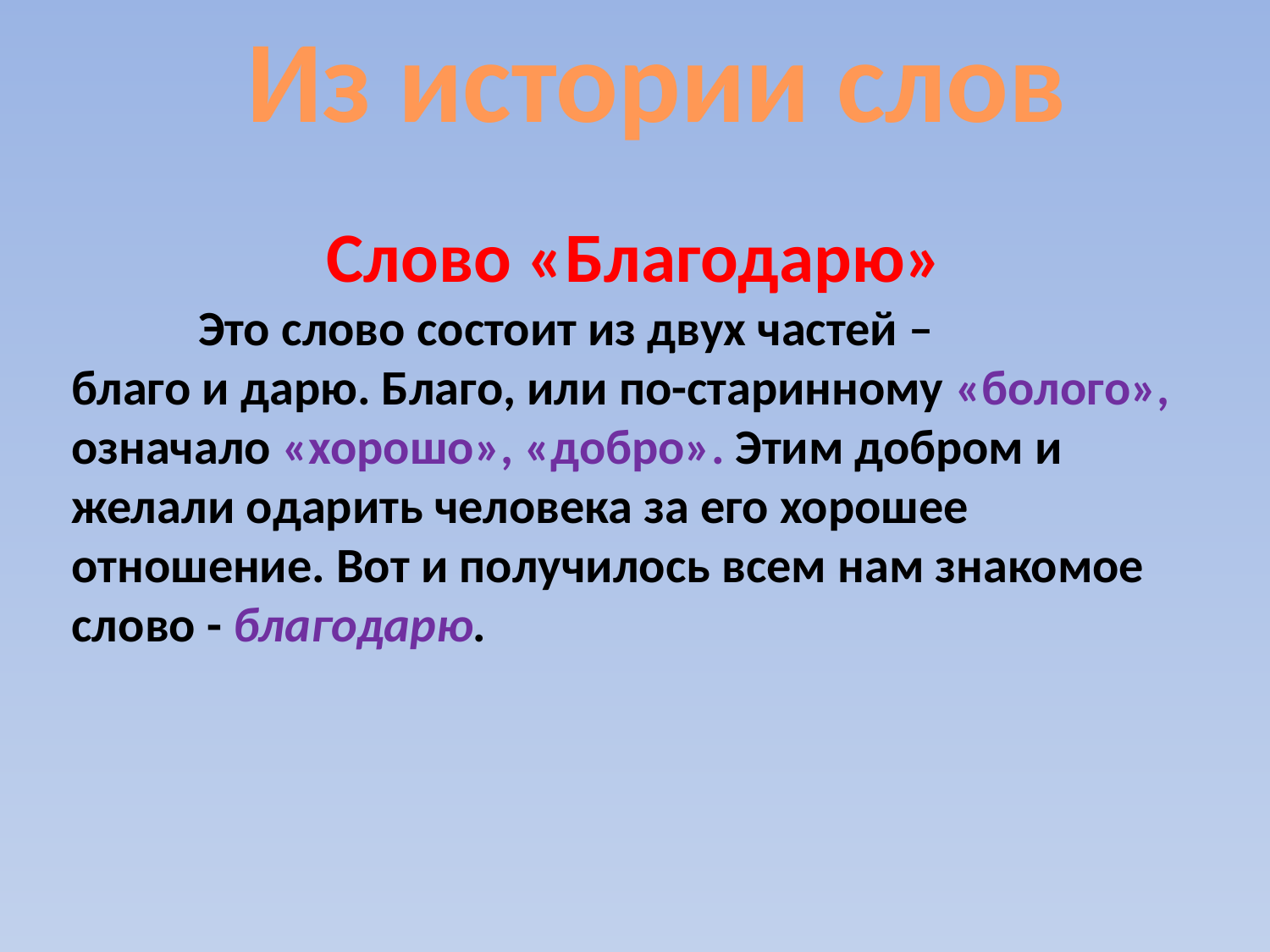

Из истории слов

Слово «Благодарю»
	Это слово состоит из двух частей –
благо и дарю. Благо, или по-старинному «болого», означало «хорошо», «добро». Этим добром и желали одарить человека за его хорошее отношение. Вот и получилось всем нам знакомое слово - благодарю.